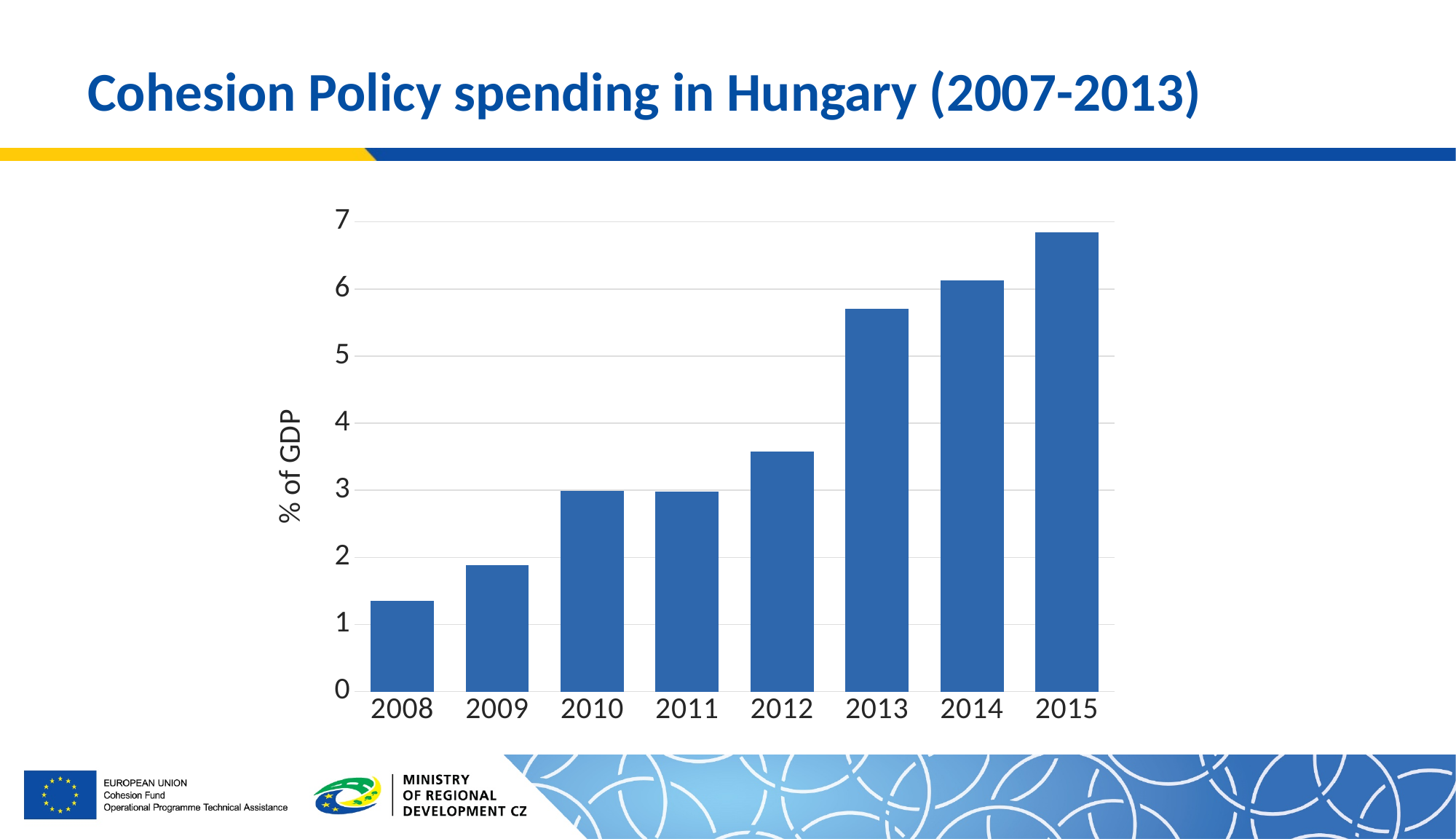

# Cohesion Policy spending in Hungary (2007-2013)

### Chart

| Category | share |
|---|---|
| 2008 | 1.3510525079571085 |
| 2009 | 1.883836598611904 |
| 2010 | 2.9886534947227315 |
| 2011 | 2.983011901649797 |
| 2012 | 3.578944286725685 |
| 2013 | 5.702158927643205 |
| 2014 | 6.132557757863063 |
| 2015 | 6.84482988762998 |